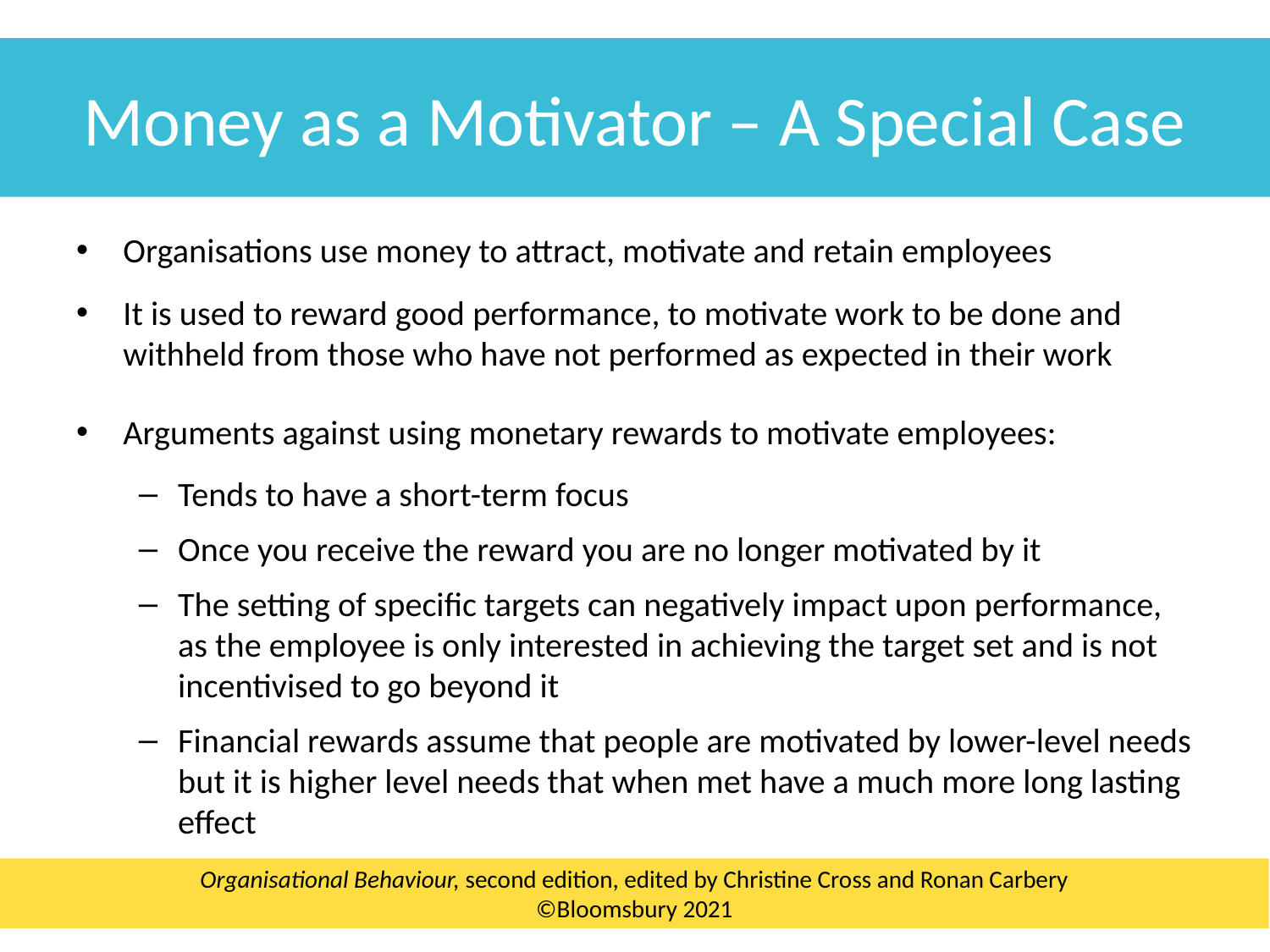

Money as a Motivator – A Special Case
Organisations use money to attract, motivate and retain employees
It is used to reward good performance, to motivate work to be done and withheld from those who have not performed as expected in their work

Arguments against using monetary rewards to motivate employees:
Tends to have a short-term focus
Once you receive the reward you are no longer motivated by it
The setting of specific targets can negatively impact upon performance, as the employee is only interested in achieving the target set and is not incentivised to go beyond it
Financial rewards assume that people are motivated by lower-level needs but it is higher level needs that when met have a much more long lasting effect